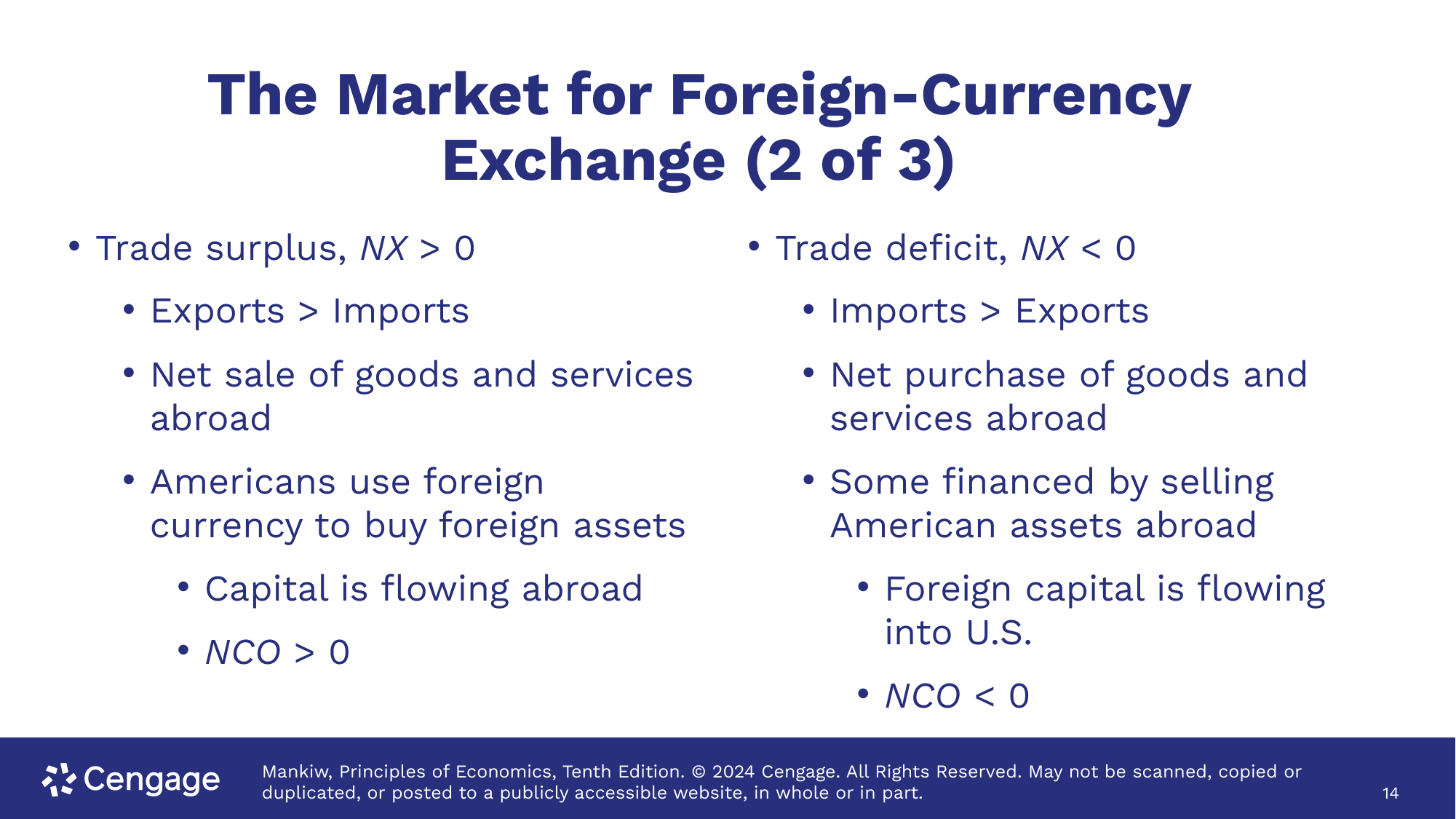

# The Market for Foreign-Currency Exchange (2 of 3)
Trade surplus, NX > 0
Exports > Imports
Net sale of goods and services abroad
Americans use foreign currency to buy foreign assets
Capital is flowing abroad
NCO > 0
Trade deficit, NX < 0
Imports > Exports
Net purchase of goods and services abroad
Some financed by selling American assets abroad
Foreign capital is flowing into U.S.
NCO < 0